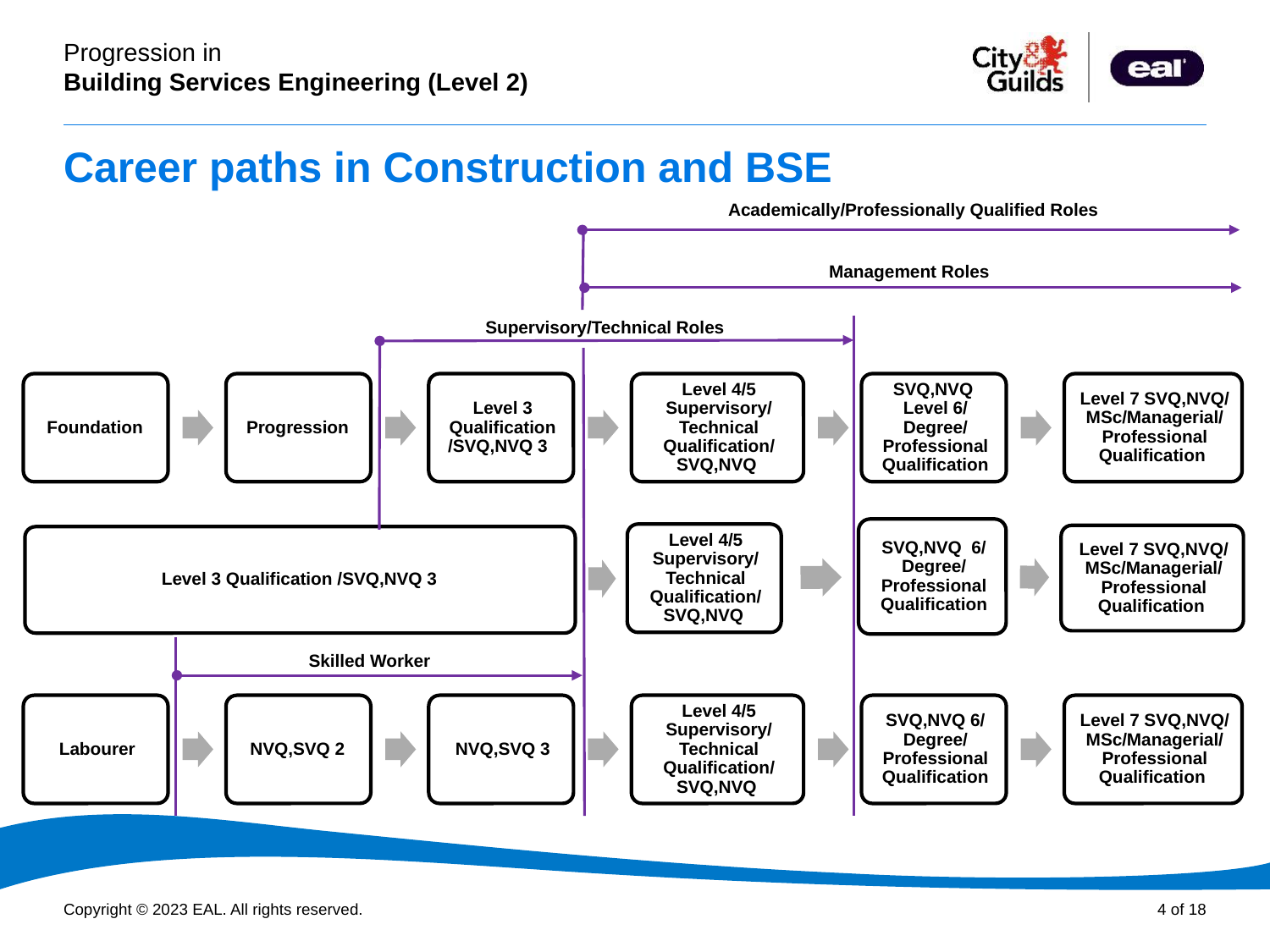

# Career paths in Construction and BSE
Academically/Professionally Qualified Roles
Management Roles
Supervisory/Technical Roles
Foundation

Progression

Level 3 Qualification
/SVQ,NVQ 3

Level 4/5 Supervisory/ Technical Qualification/
SVQ,NVQ

SVQ,NVQ  Level 6/ Degree/ Professional Qualification

Level 7 SVQ,NVQ/ MSc/Managerial/ Professional Qualification
Level 3 Qualification /SVQ,NVQ 3

Level 4/5 Supervisory/ Technical Qualification/
SVQ,NVQ

SVQ,NVQ  6/ Degree/ Professional Qualification

Level 7 SVQ,NVQ/ MSc/Managerial/ Professional Qualification
Skilled Worker
Labourer

NVQ,SVQ 2

NVQ,SVQ 3

Level 4/5 Supervisory/ Technical Qualification/
SVQ,NVQ

SVQ,NVQ 6/ Degree/ Professional Qualification

Level 7 SVQ,NVQ/ MSc/Managerial/ Professional Qualification